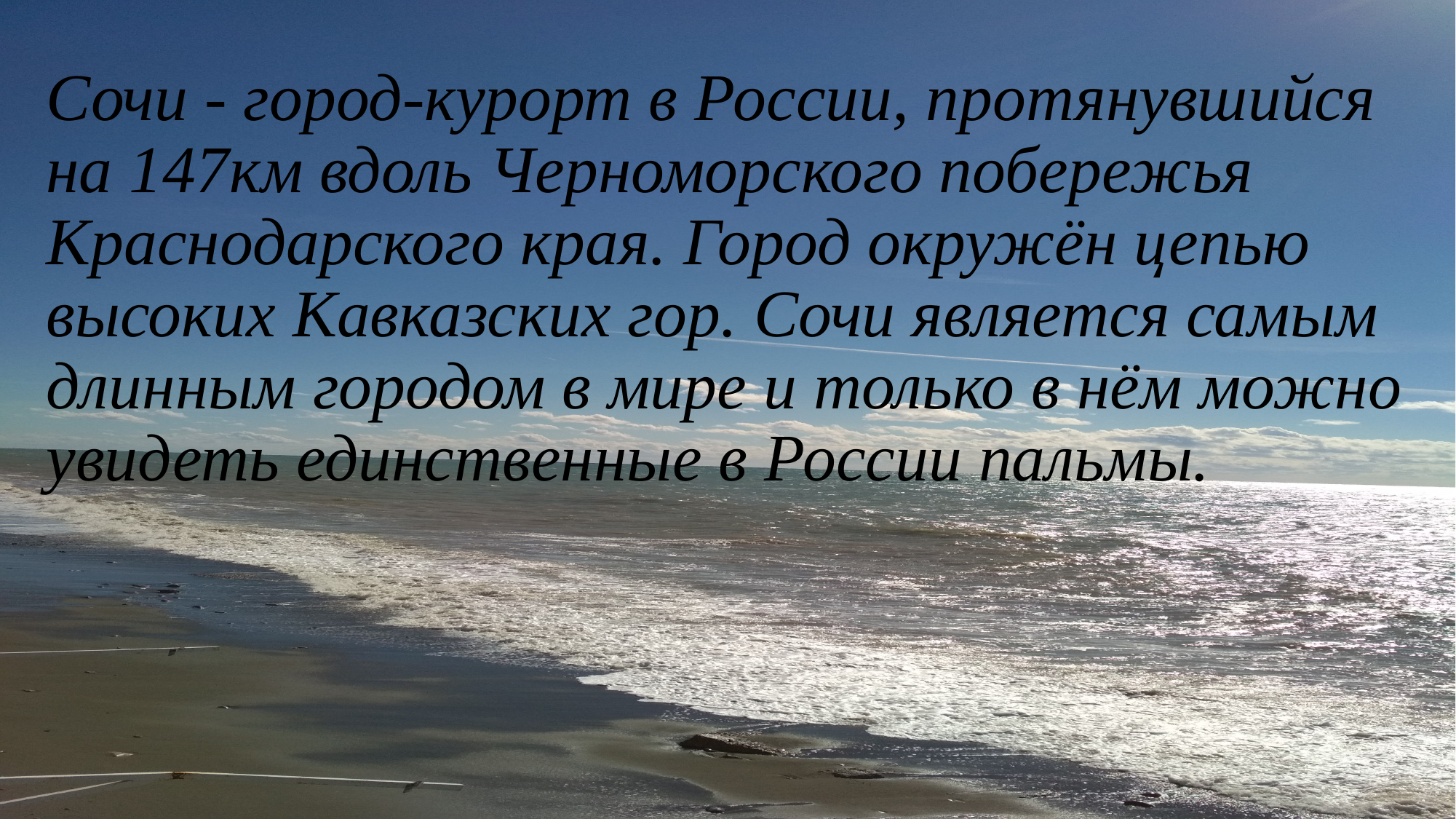

# Сочи - город-курорт в России, протянувшийся на 147км вдоль Черноморского побережья Краснодарского края. Город окружён цепью высоких Кавказских гор. Сочи является самым длинным городом в мире и только в нём можно увидеть единственные в России пальмы.